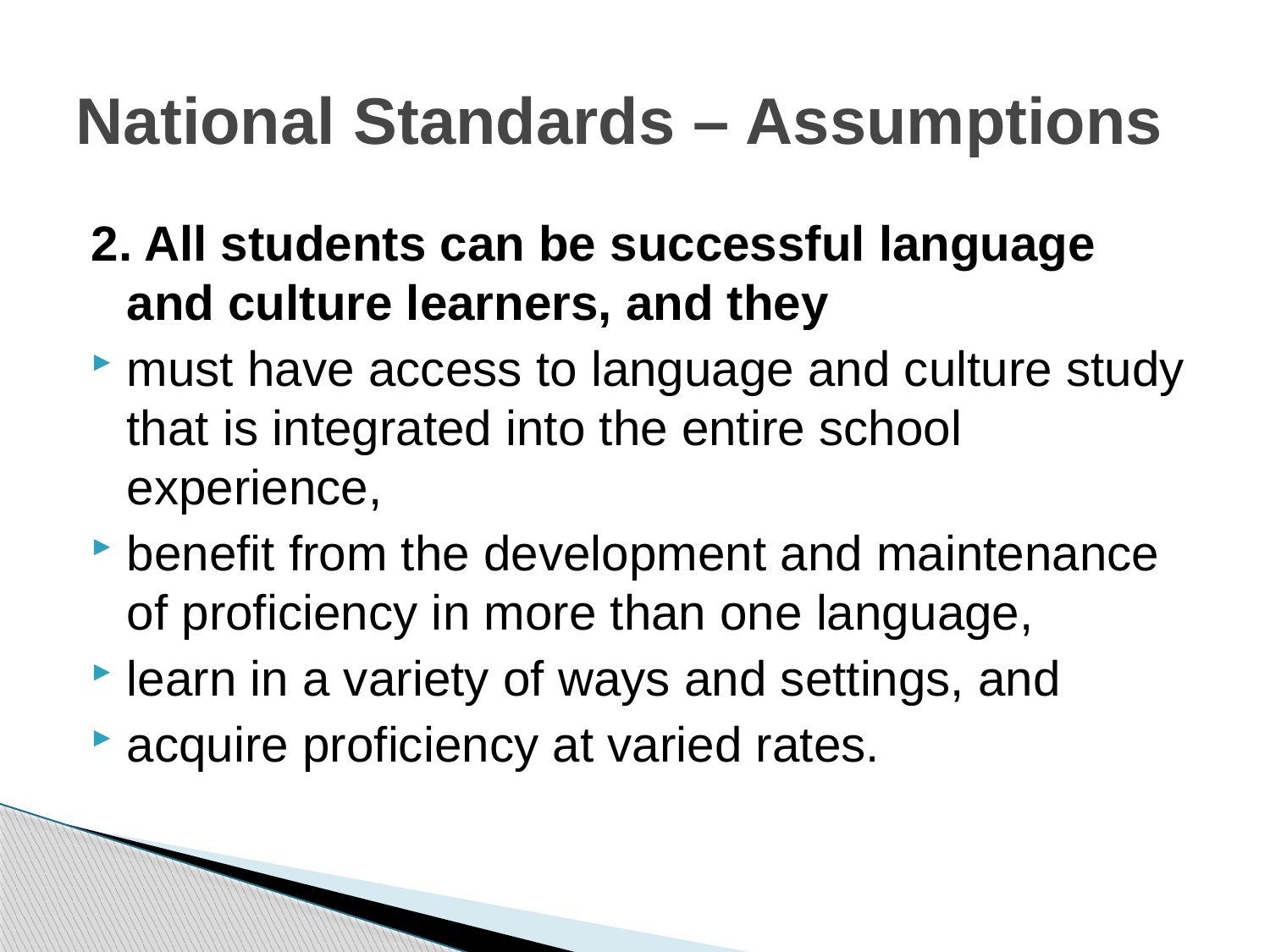

# National Standards – Assumptions
2. All students can be successful language and culture learners, and they
must have access to language and culture study that is integrated into the entire school experience,
benefit from the development and maintenance of proficiency in more than one language,
learn in a variety of ways and settings, and
acquire proficiency at varied rates.